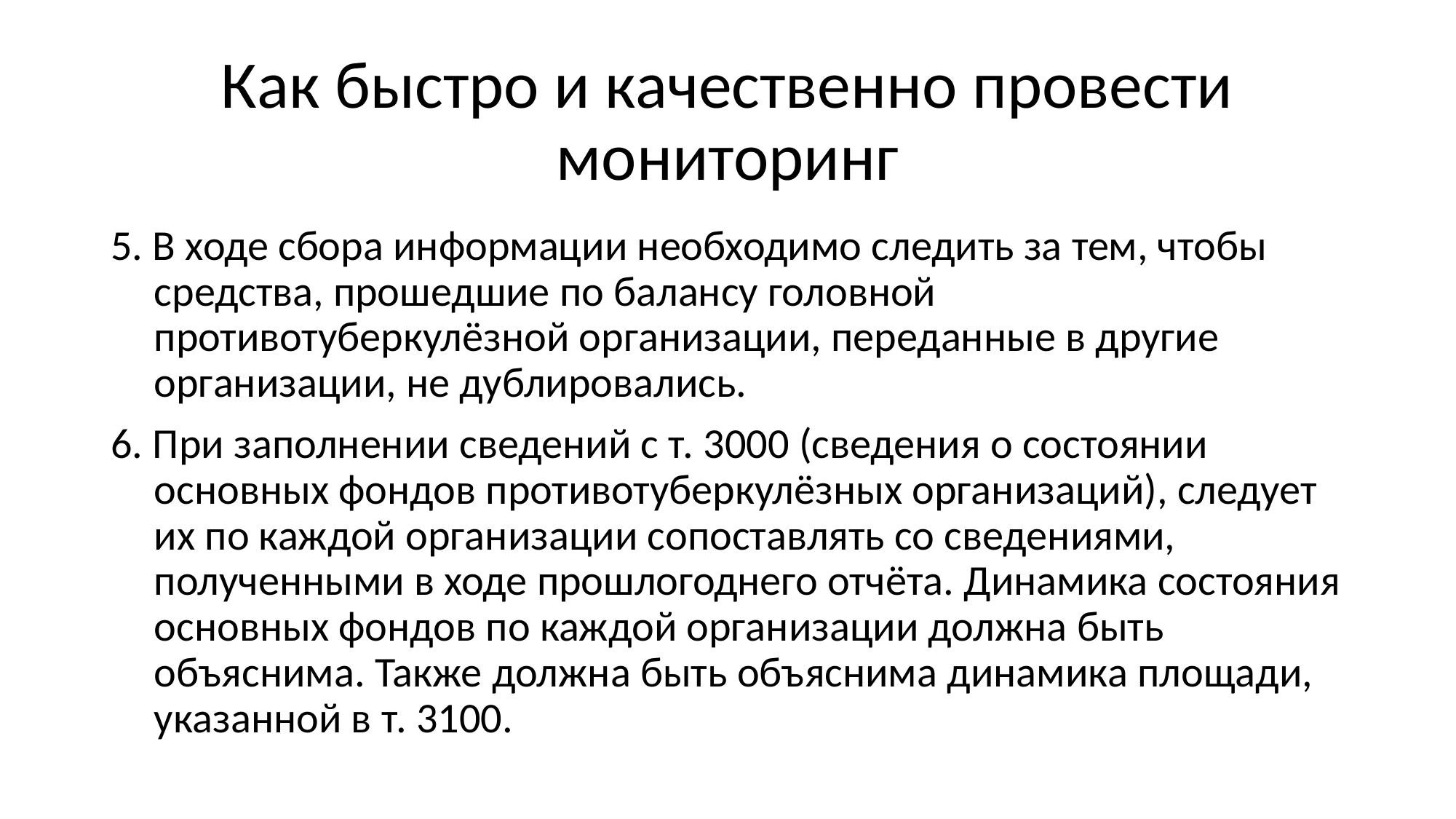

# Как быстро и качественно провести мониторинг
5. В ходе сбора информации необходимо следить за тем, чтобы средства, прошедшие по балансу головной противотуберкулёзной организации, переданные в другие организации, не дублировались.
6. При заполнении сведений с т. 3000 (сведения о состоянии основных фондов противотуберкулёзных организаций), следует их по каждой организации сопоставлять со сведениями, полученными в ходе прошлогоднего отчёта. Динамика состояния основных фондов по каждой организации должна быть объяснима. Также должна быть объяснима динамика площади, указанной в т. 3100.